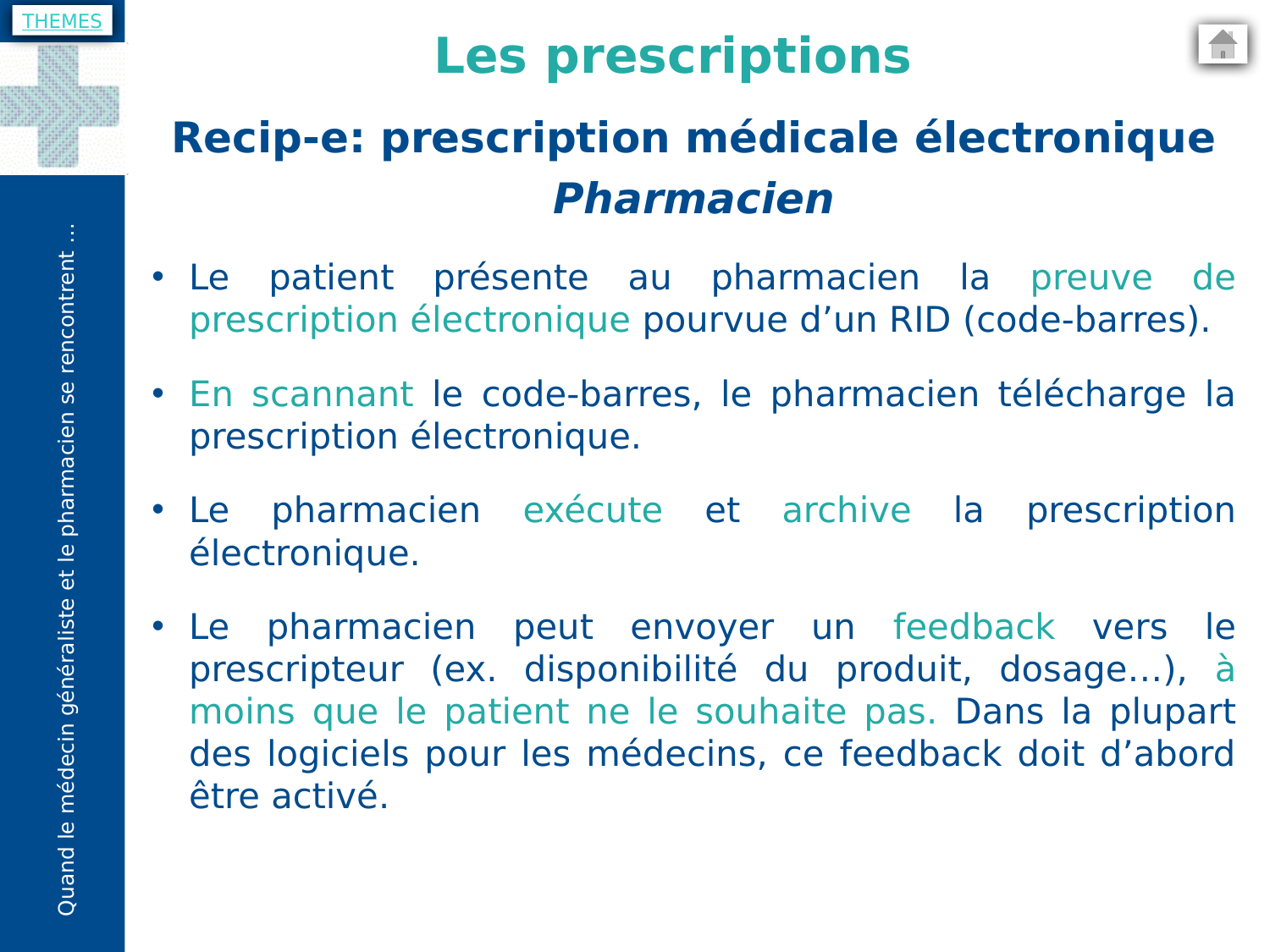

THEMES
Les prescriptions

Recip-e: prescription médicale électronique
Pharmacien
Le patient présente au pharmacien la preuve de prescription électronique pourvue d’un RID (code-barres).
En scannant le code-barres, le pharmacien télécharge la prescription électronique.
Le pharmacien exécute et archive la prescription électronique.
Le pharmacien peut envoyer un feedback vers le prescripteur (ex. disponibilité du produit, dosage…), à moins que le patient ne le souhaite pas. Dans la plupart des logiciels pour les médecins, ce feedback doit d’abord être activé.